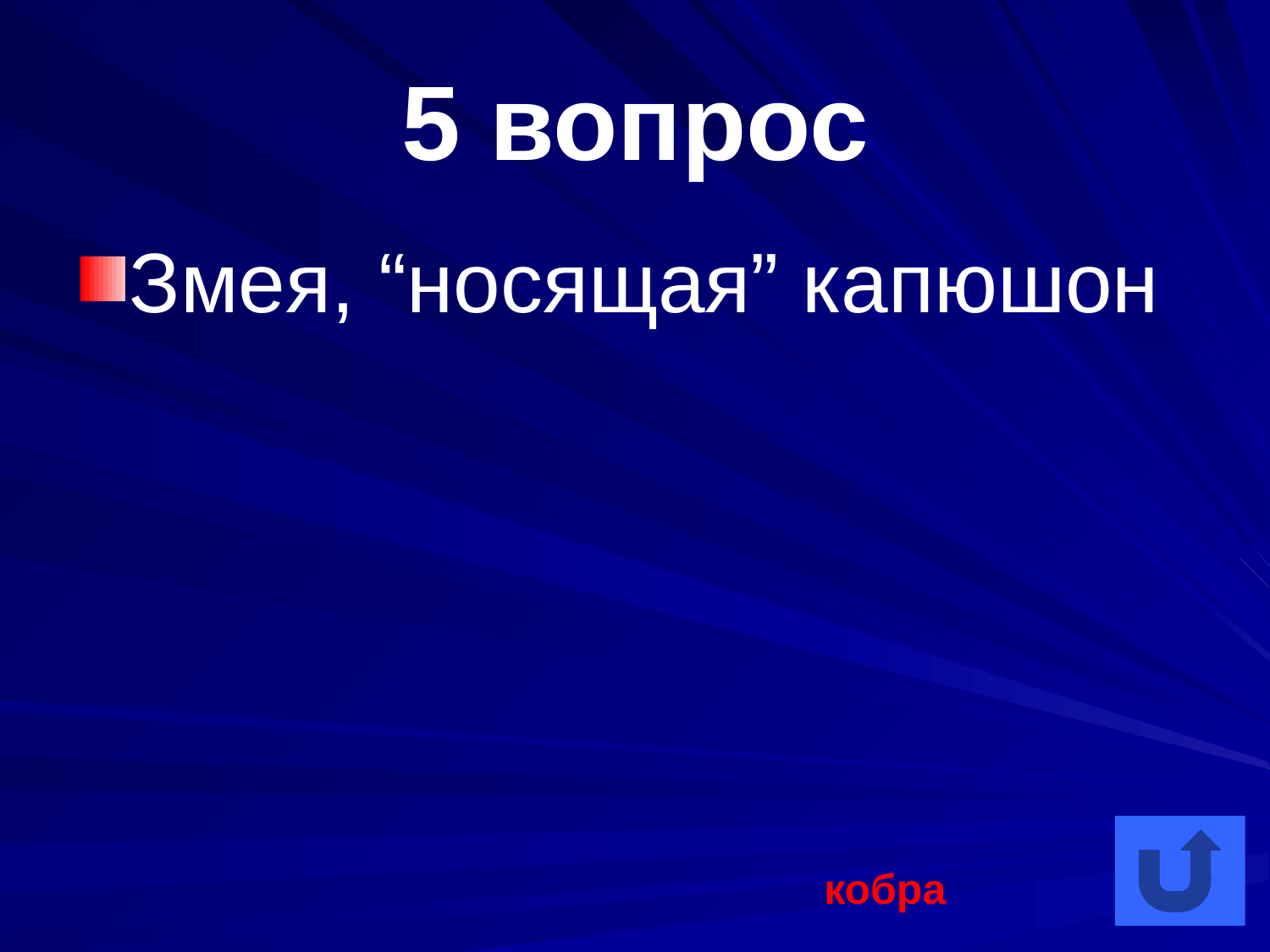

# 5 вопрос
Змея, “носящая” капюшон

кобра